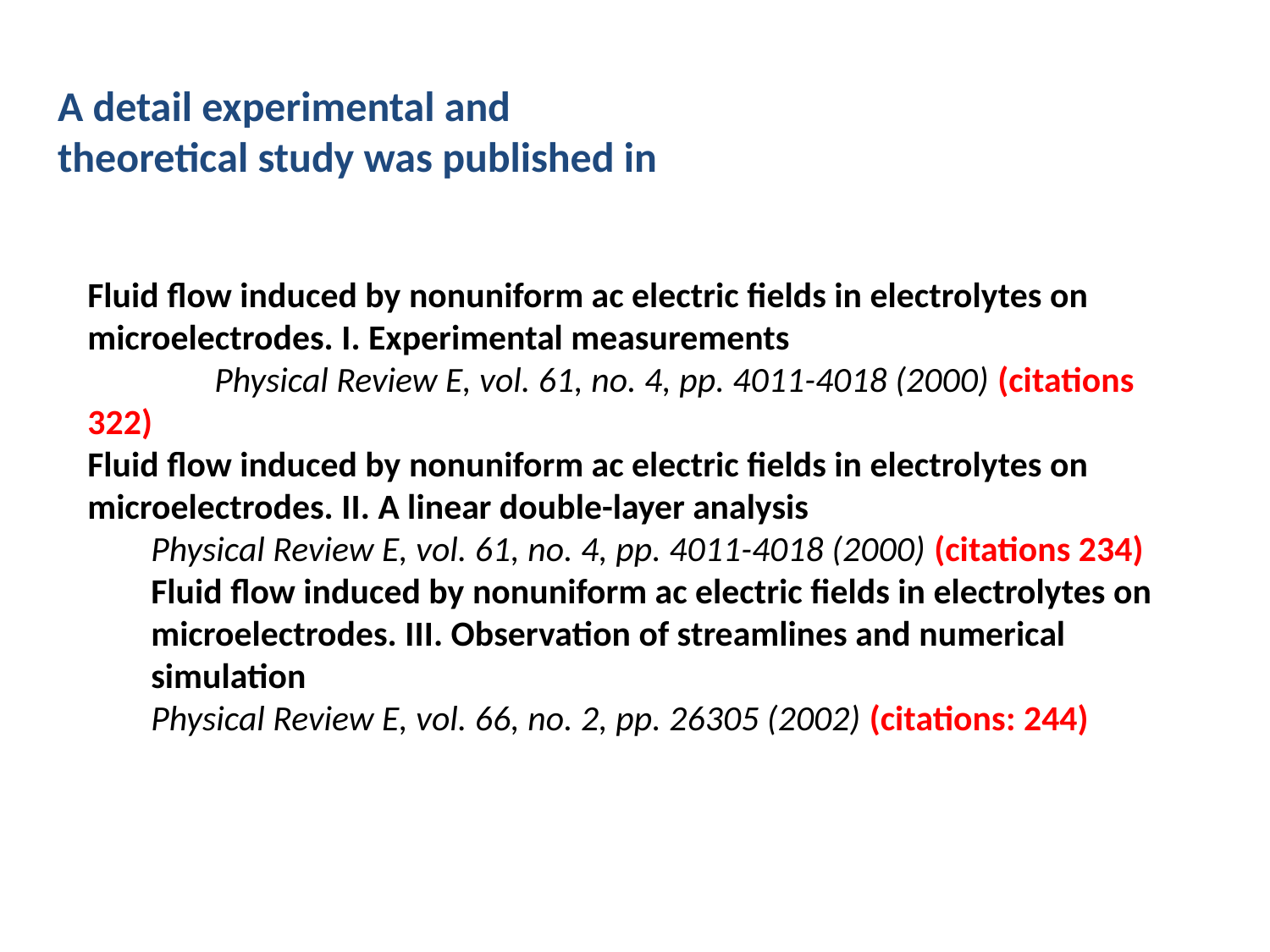

# A detail experimental and theoretical study was published in
Fluid flow induced by nonuniform ac electric fields in electrolytes on microelectrodes. I. Experimental measurements
	Physical Review E, vol. 61, no. 4, pp. 4011-4018 (2000) (citations 322)
Fluid flow induced by nonuniform ac electric fields in electrolytes on microelectrodes. II. A linear double-layer analysis
Physical Review E, vol. 61, no. 4, pp. 4011-4018 (2000) (citations 234)
Fluid flow induced by nonuniform ac electric fields in electrolytes on microelectrodes. III. Observation of streamlines and numerical simulation
Physical Review E, vol. 66, no. 2, pp. 26305 (2002) (citations: 244)